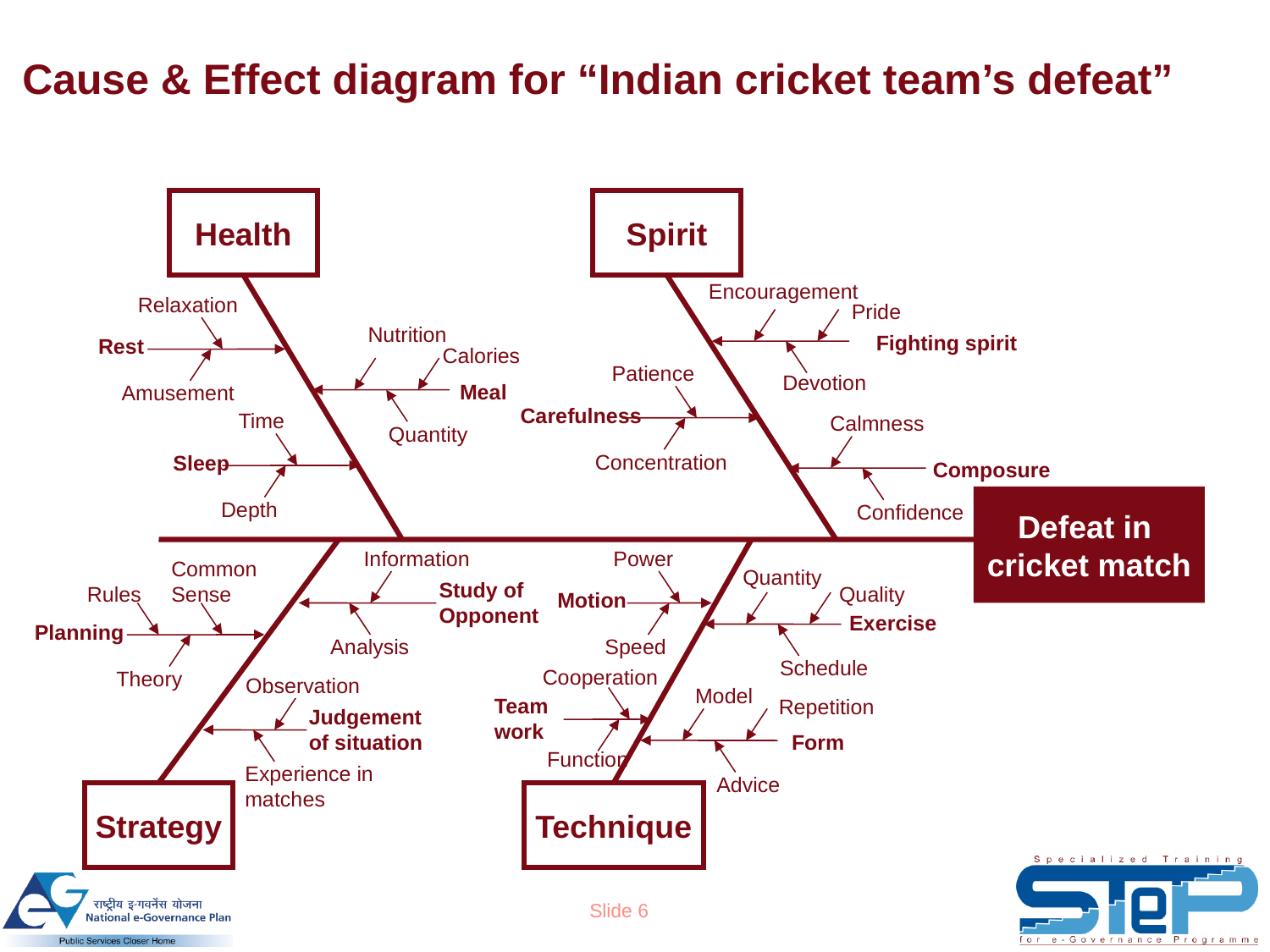

# Cause & Effect diagram for “Indian cricket team’s defeat”
Health

Spirit

Encouragement
Pride

Fighting spirit

Devotion
Relaxation

Rest

Amusement
Nutrition
Calories

Meal

Quantity
Patience

Carefulness

Concentration
Time

Sleep

Depth
Calmness

Composure

Confidence
Defeat in
cricket match
Information
Study of
Opponent

Analysis
Power

Motion

Speed

Strategy

Technique
Common
Sense
Rules

Planning

Theory
Quantity
Quality

Exercise

Schedule
Cooperation
Team
work

Function
Observation
Judgement of situation

Experience in
matches
Model
Repetition

Form

Advice